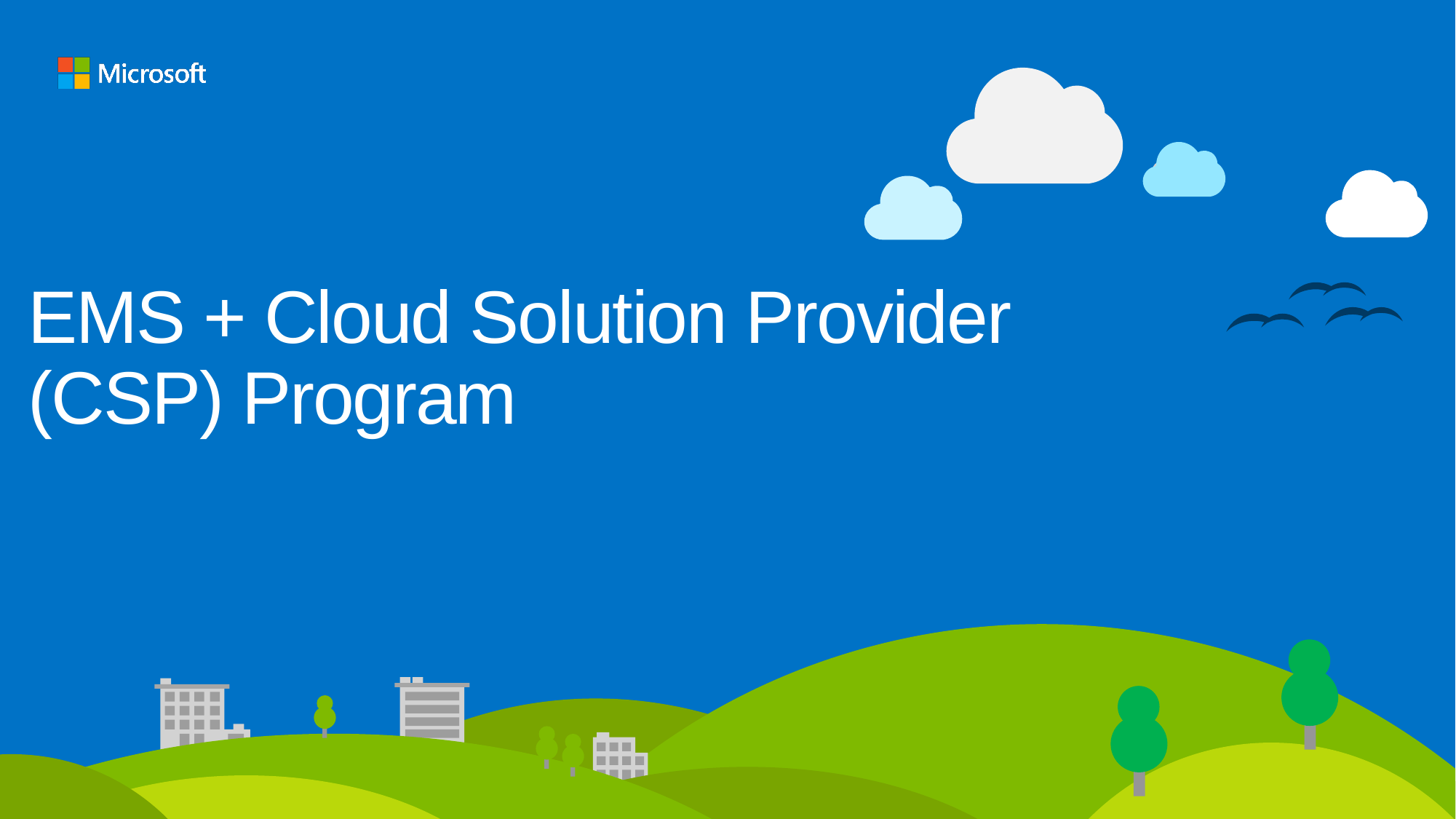

# EMS + Cloud Solution Provider (CSP) Program